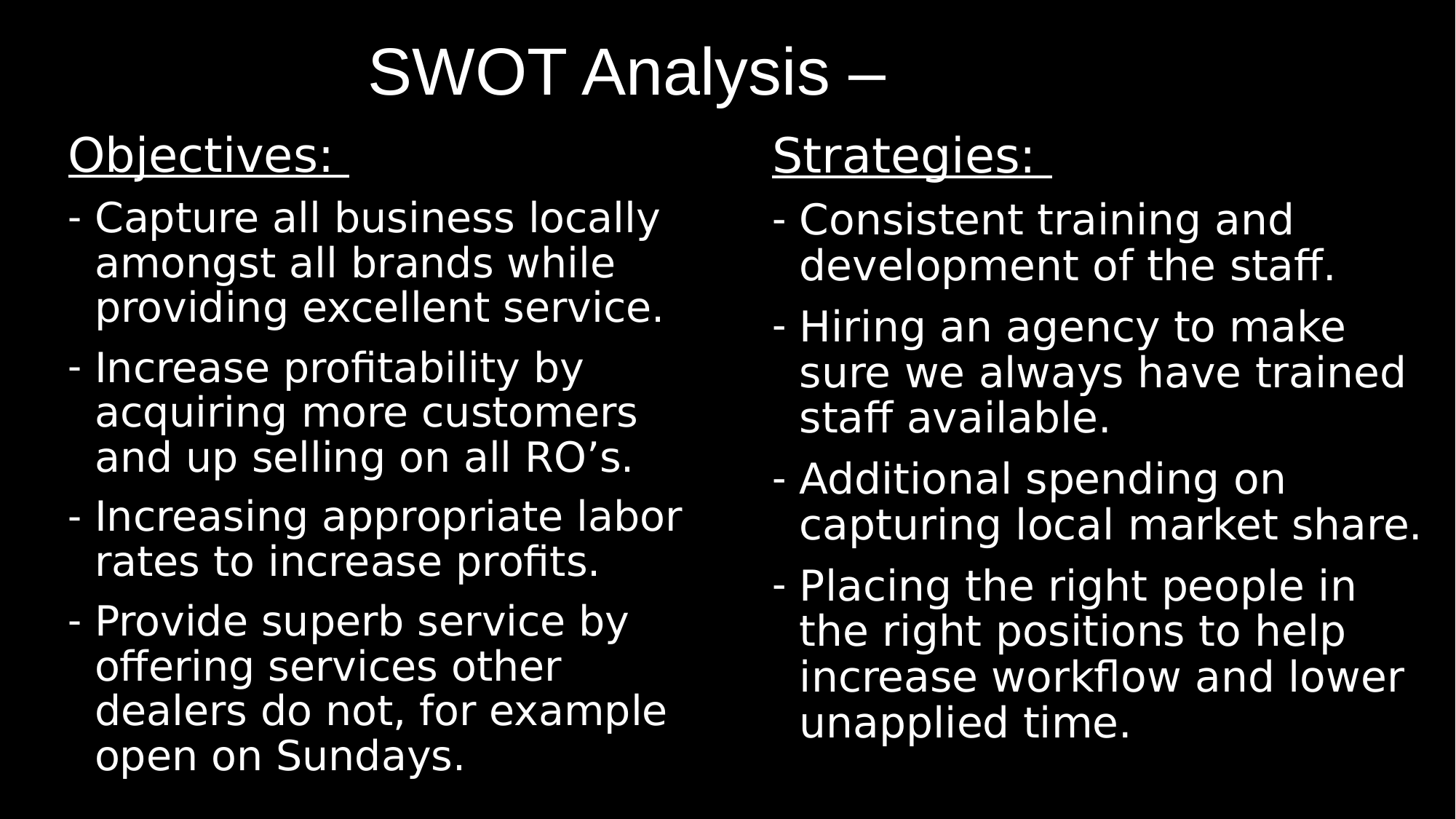

# SWOT Analysis –
Objectives:
Capture all business locally amongst all brands while providing excellent service.
Increase profitability by acquiring more customers and up selling on all RO’s.
Increasing appropriate labor rates to increase profits.
Provide superb service by offering services other dealers do not, for example open on Sundays.
Strategies:
Consistent training and development of the staff.
Hiring an agency to make sure we always have trained staff available.
Additional spending on capturing local market share.
Placing the right people in the right positions to help increase workflow and lower unapplied time.